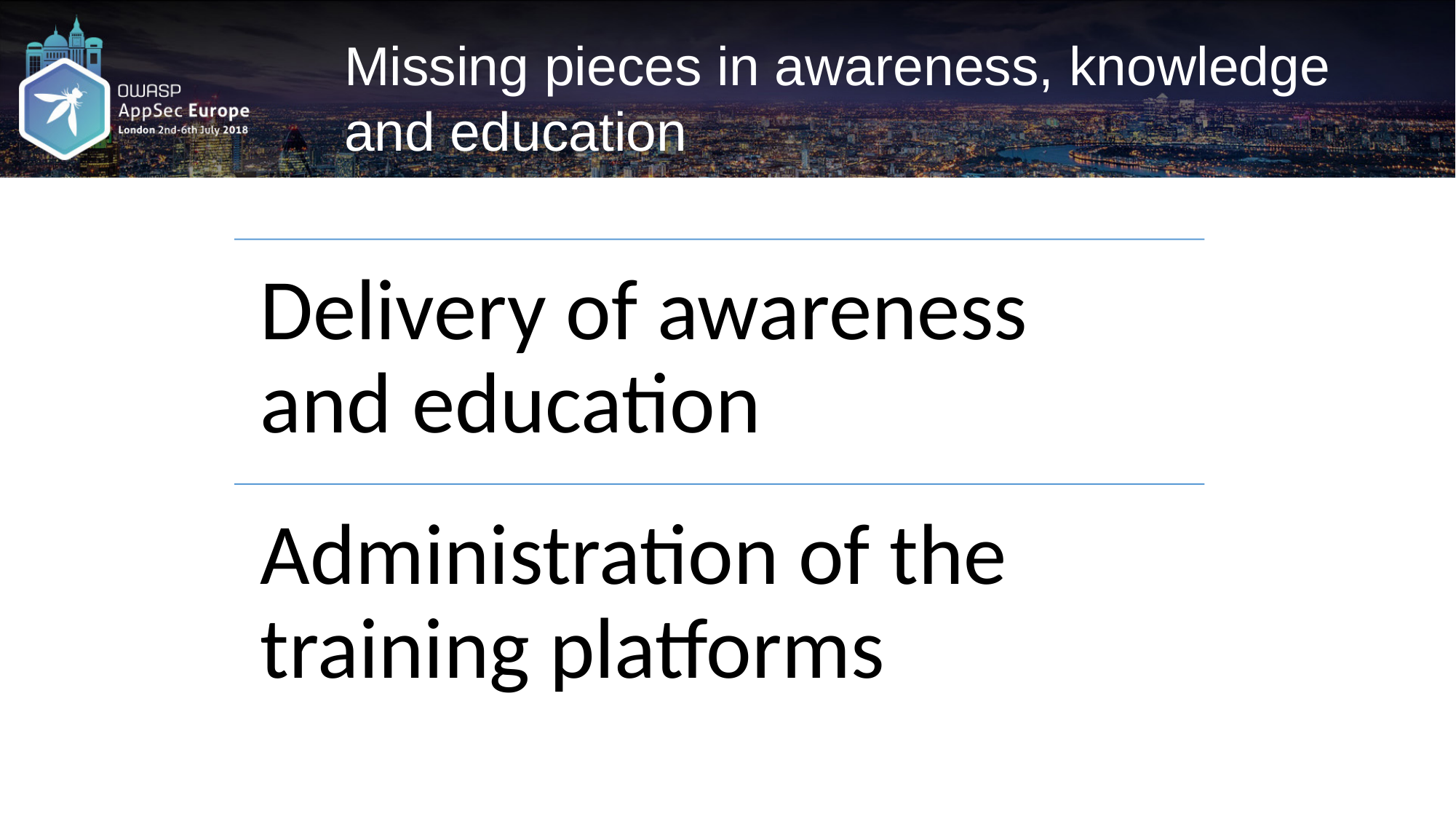

Missing pieces in awareness, knowledge and education
Delivery of awareness and education
Administration of the training platforms